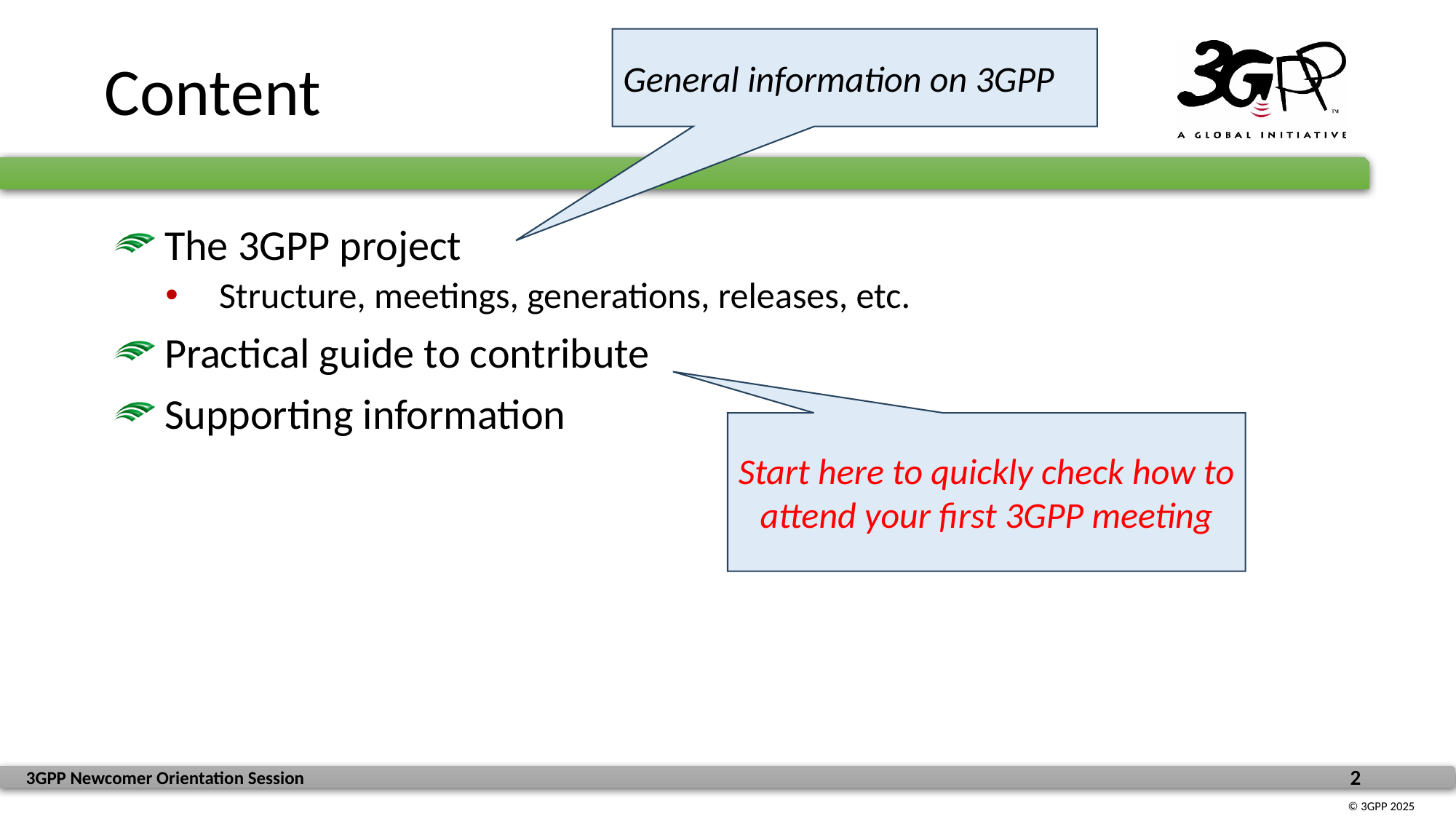

# Content
General information on 3GPP
The 3GPP project
Structure, meetings, generations, releases, etc.
Practical guide to contribute
Supporting information

Start here to quickly check how to attend your first 3GPP meeting